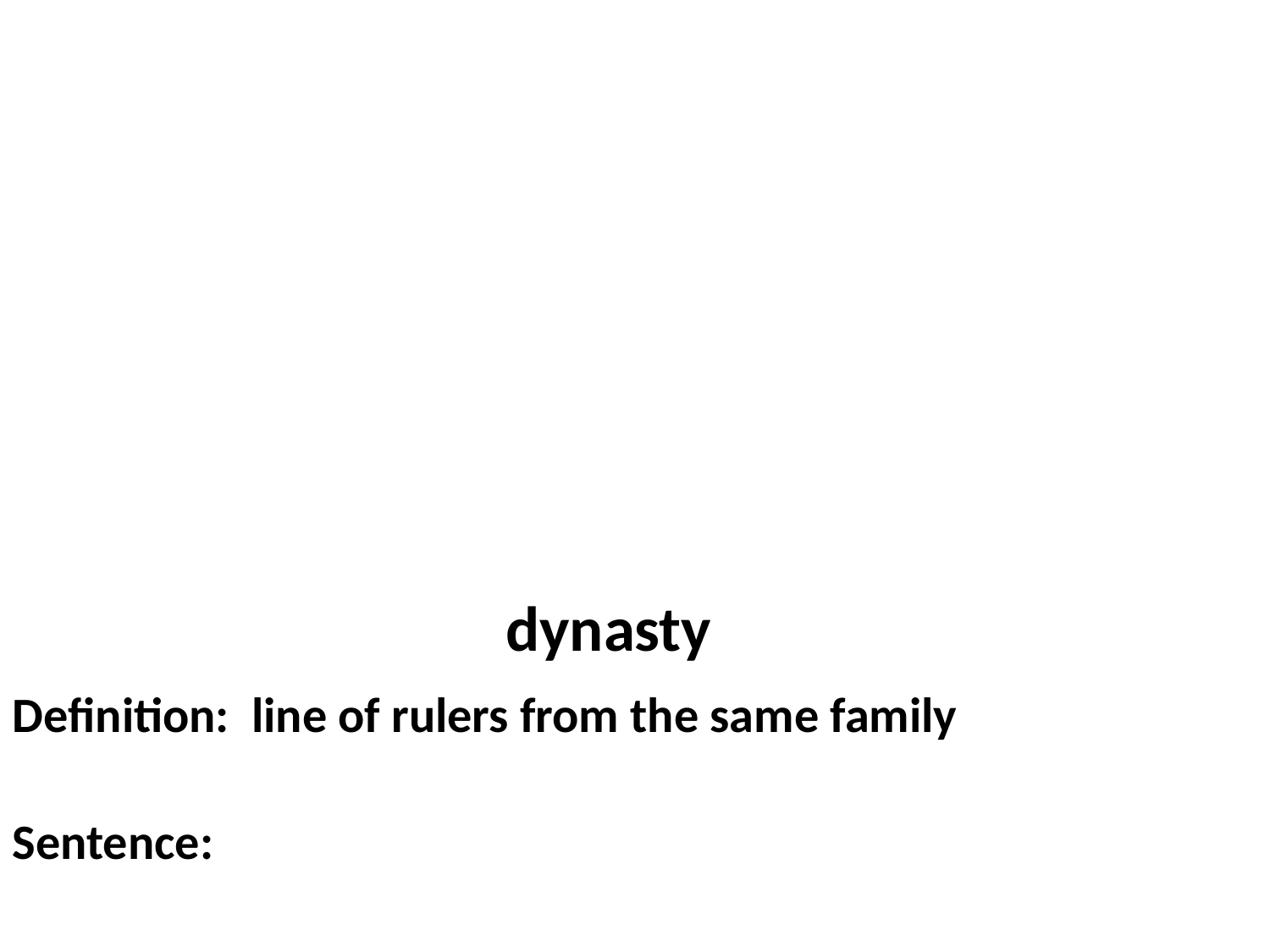

dynasty
Definition:  line of rulers from the same family
Sentence: